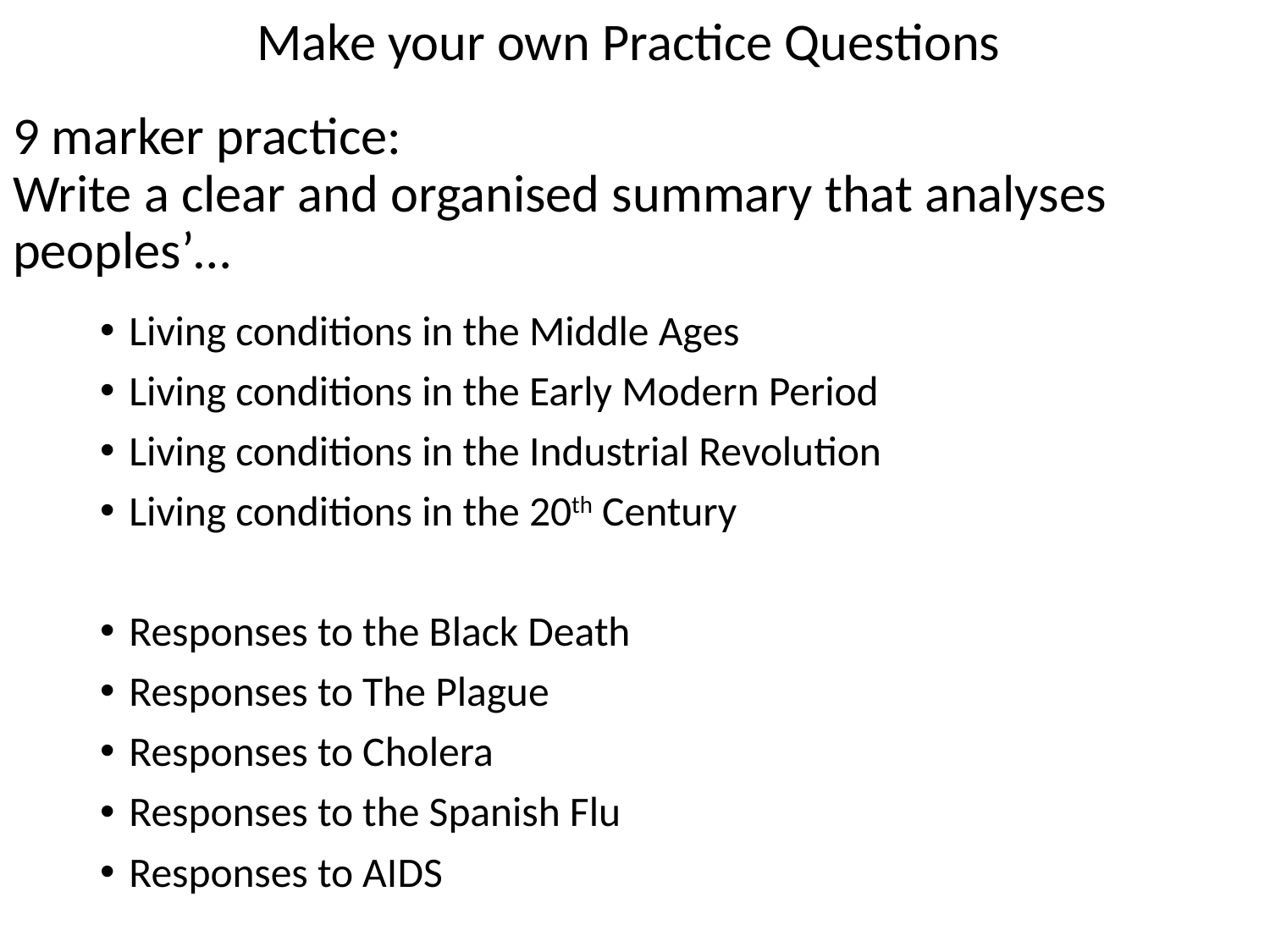

Make your own Practice Questions
# 9 marker practice: Write a clear and organised summary that analyses peoples’…
Living conditions in the Middle Ages
Living conditions in the Early Modern Period
Living conditions in the Industrial Revolution
Living conditions in the 20th Century

Responses to the Black Death
Responses to The Plague
Responses to Cholera
Responses to the Spanish Flu
Responses to AIDS